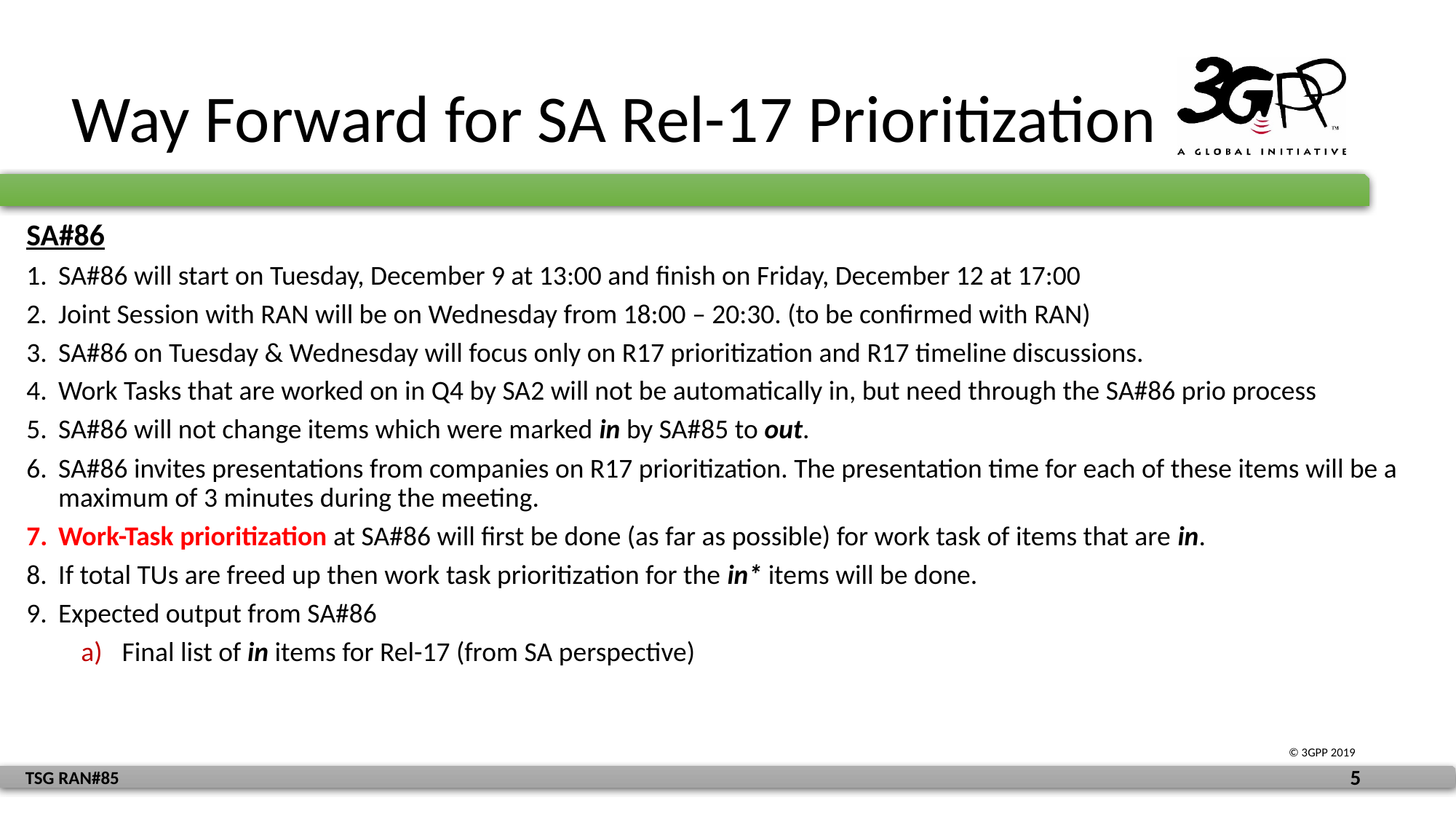

# Way Forward for SA Rel-17 Prioritization
SA#86
SA#86 will start on Tuesday, December 9 at 13:00 and finish on Friday, December 12 at 17:00
Joint Session with RAN will be on Wednesday from 18:00 – 20:30. (to be confirmed with RAN)
SA#86 on Tuesday & Wednesday will focus only on R17 prioritization and R17 timeline discussions.
Work Tasks that are worked on in Q4 by SA2 will not be automatically in, but need through the SA#86 prio process
SA#86 will not change items which were marked in by SA#85 to out.
SA#86 invites presentations from companies on R17 prioritization. The presentation time for each of these items will be a maximum of 3 minutes during the meeting.
Work-Task prioritization at SA#86 will first be done (as far as possible) for work task of items that are in.
If total TUs are freed up then work task prioritization for the in* items will be done.
Expected output from SA#86
Final list of in items for Rel-17 (from SA perspective)